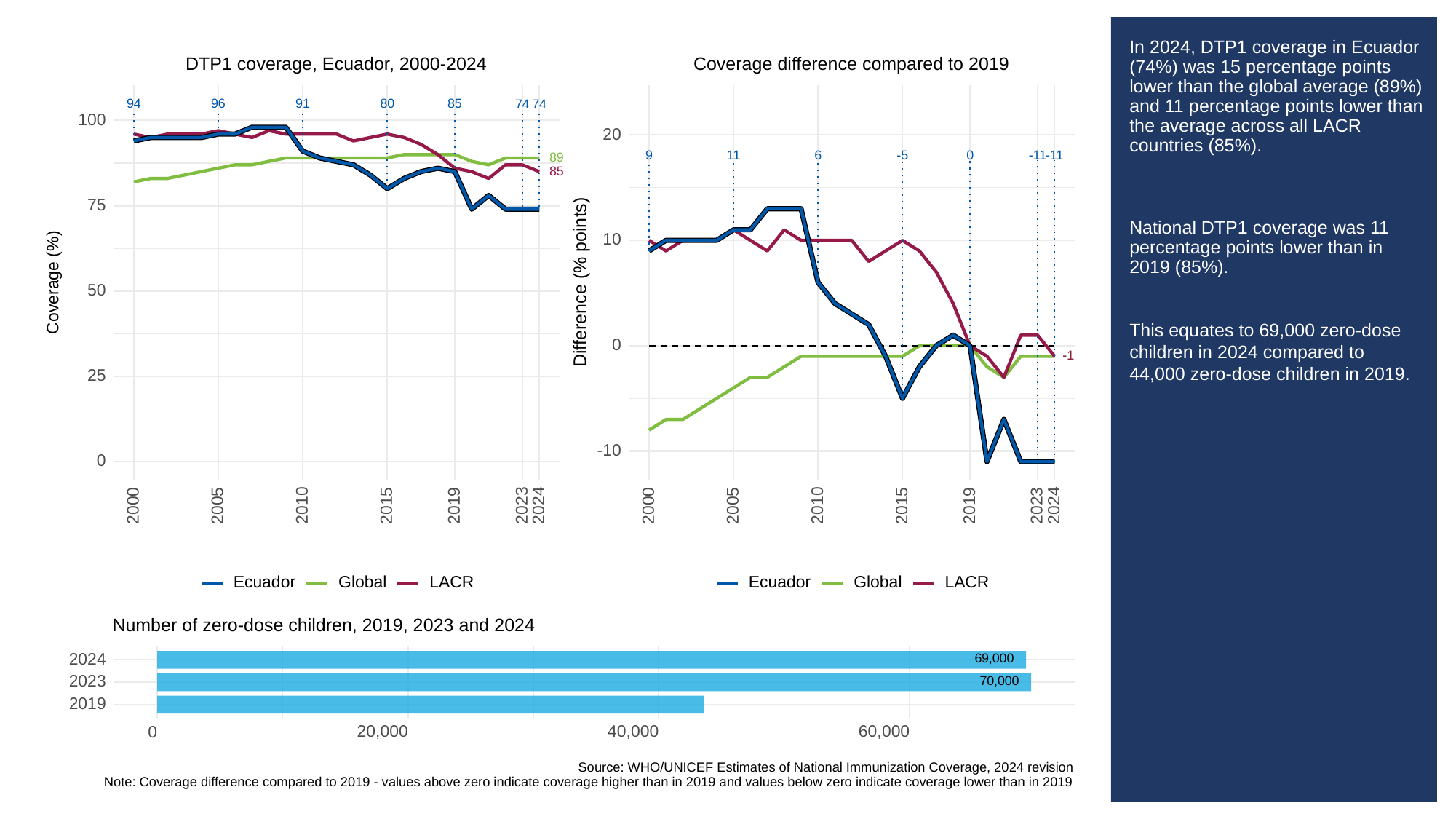

# In 2024, DTP1 coverage in Ecuador (74%) was 15 percentage points lower than the global average (89%) and 11 percentage points lower than the average across all LACR countries (85%).

National DTP1 coverage was 11 percentage points lower than in 2019 (85%).

This equates to 69,000 zero-dose children in 2024 compared to 44,000 zero-dose children in 2019.

Coverage difference compared to 2019
DTP1 coverage, Ecuador, 2000-2024

94
96
91
80
85
74
74

100

20

9
6
0
11
-11
-11
-5
89

85

75

10

Difference (% points)
Coverage (%)
50

0

-1
-1
25

-10

0

2023
2023
2000
2005
2010
2015
2019
2024
2000
2005
2010
2015
2019
2024
Global
LACR
Global
LACR
Ecuador
Ecuador

Number of zero-dose children, 2019, 2023 and 2024

69,000
2024

70,000
2023

2019

20,000
40,000
60,000
0
Source: WHO/UNICEF Estimates of National Immunization Coverage, 2024 revision
Note: Coverage difference compared to 2019 - values above zero indicate coverage higher than in 2019 and values below zero indicate coverage lower than in 2019